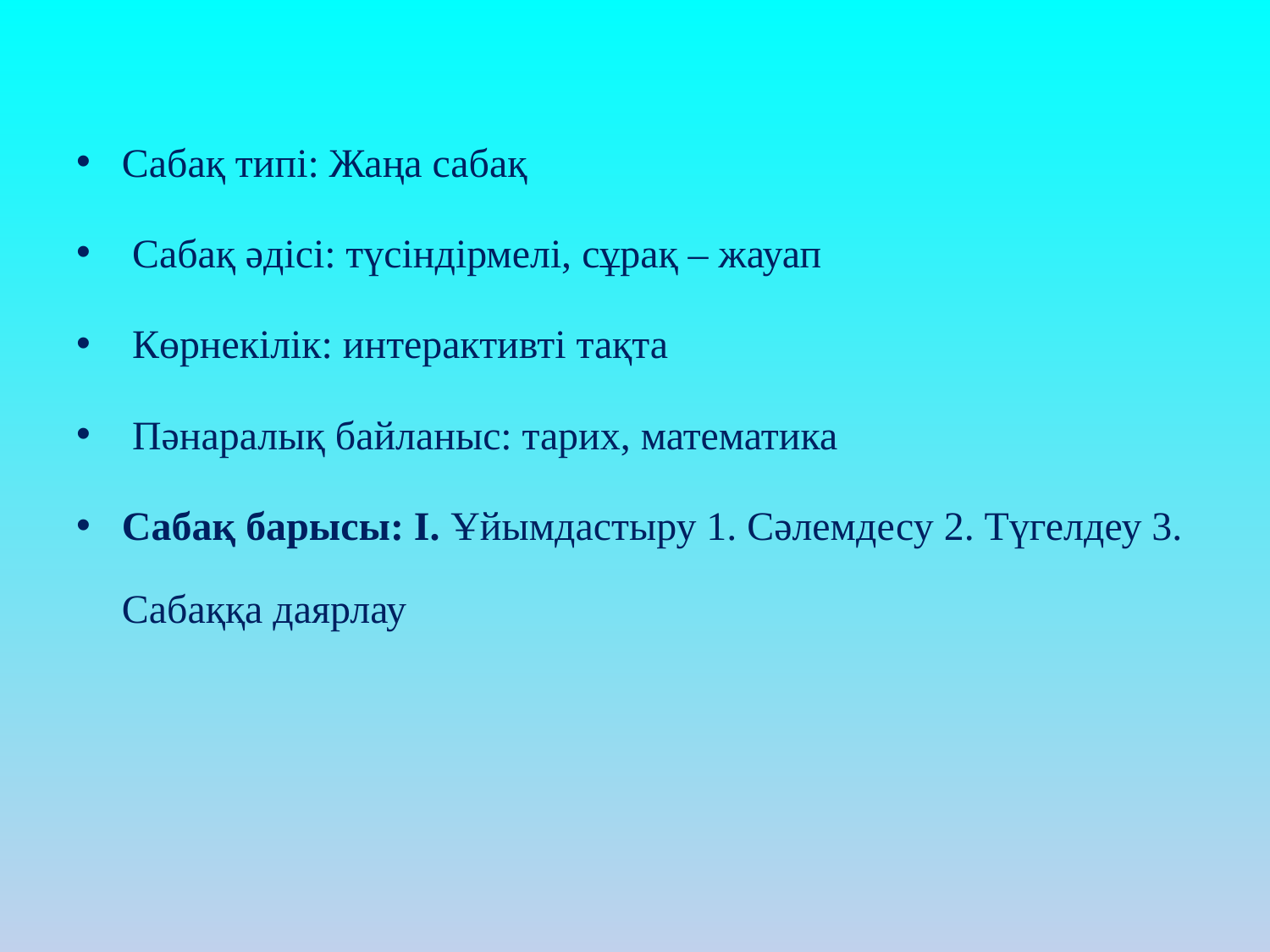

Сабақ типі: Жаңа сабақ
 Сабақ әдісі: түсіндірмелі, сұрақ – жауап
 Көрнекілік: интерактивті тақта
 Пәнаралық байланыс: тарих, математика
Сабақ барысы: І. Ұйымдастыру 1. Сәлемдесу 2. Түгелдеу 3. Сабаққа даярлау